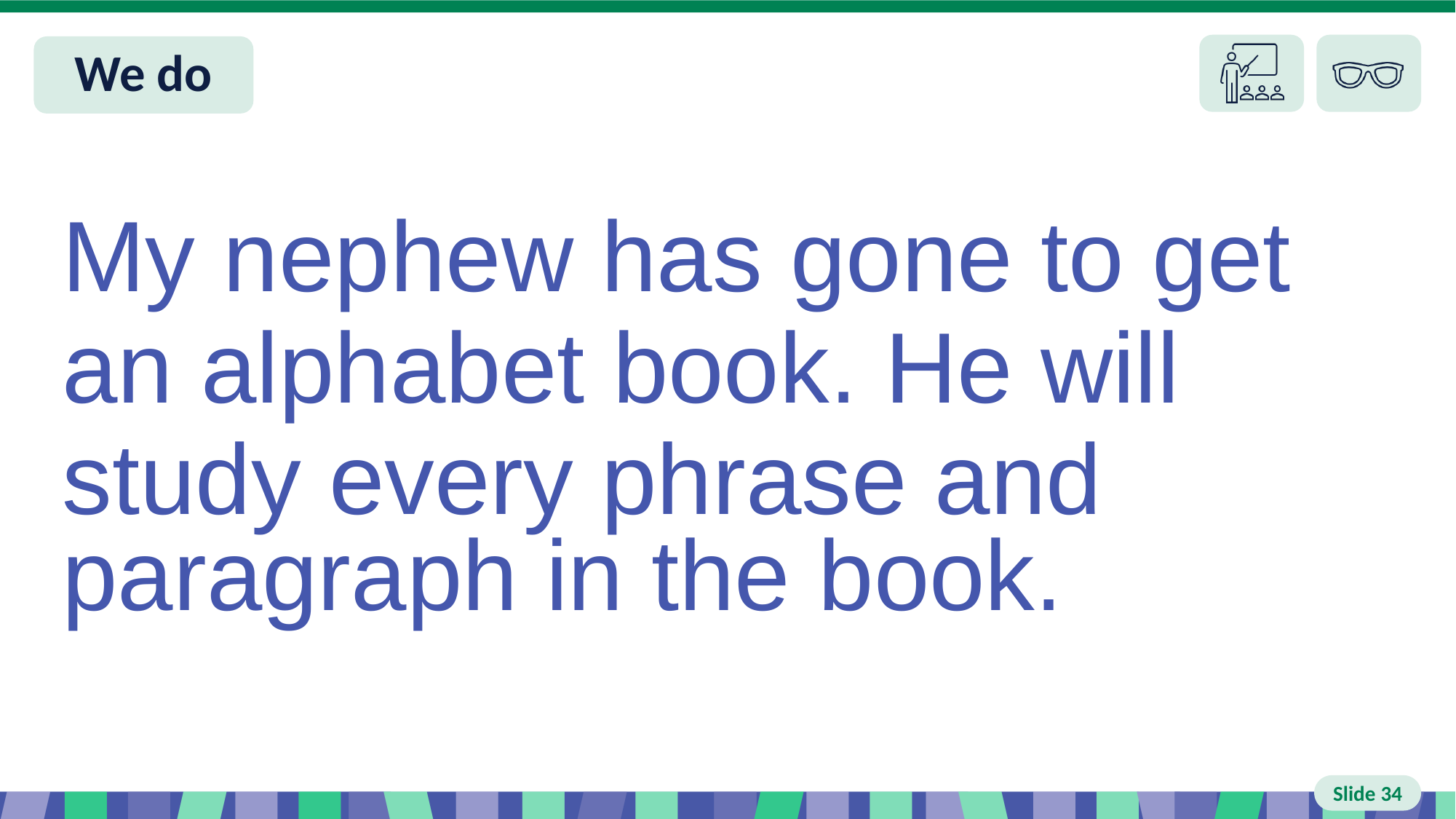

# Slide 34 We do
My nephew has gone to get
an alphabet book. He will
study every phrase and paragraph in the book.